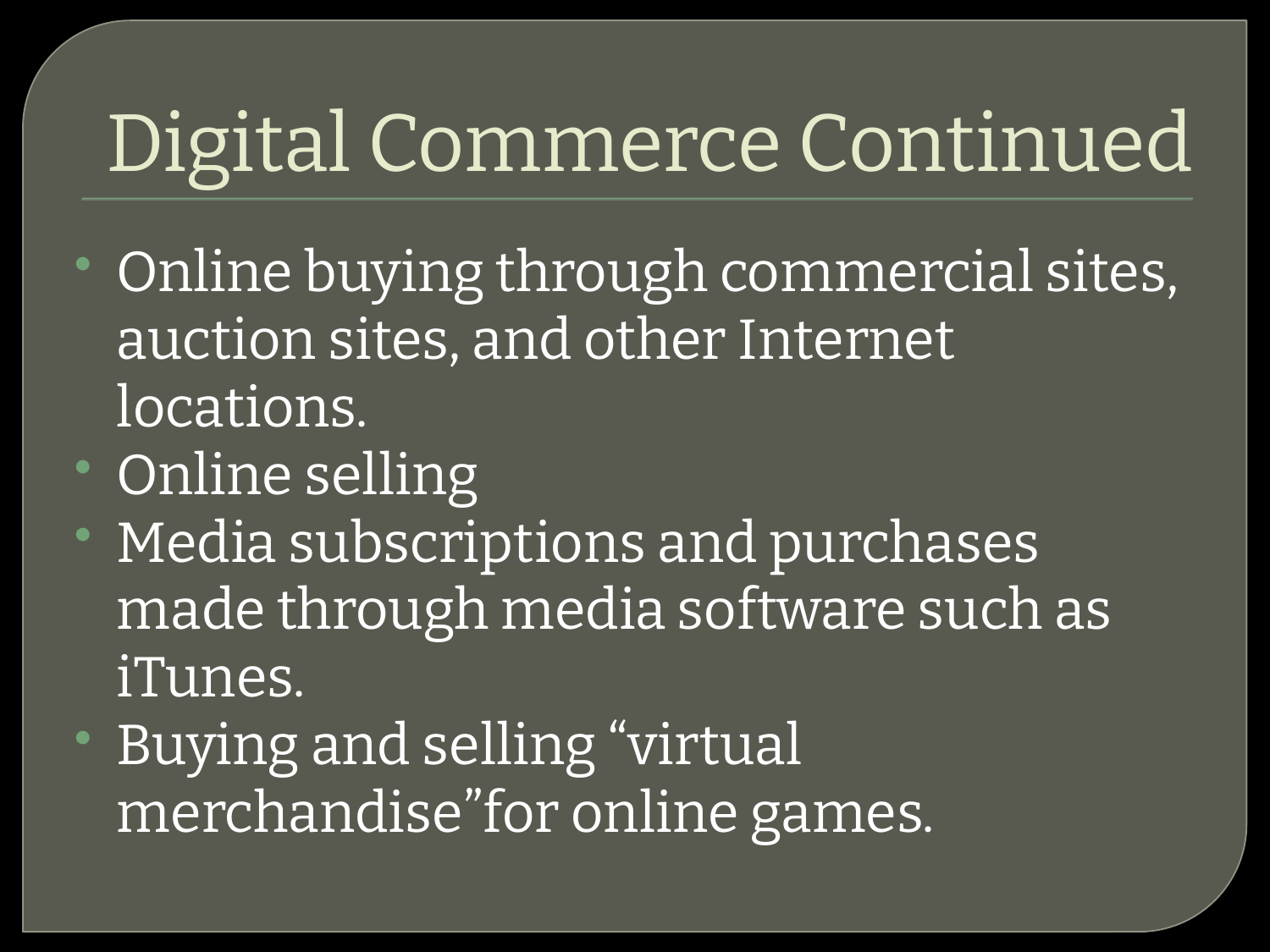

# Digital Commerce Continued
Online buying through commercial sites, auction sites, and other Internet locations.
Online selling
Media subscriptions and purchases made through media software such as iTunes.
Buying and selling “virtual merchandise”for online games.